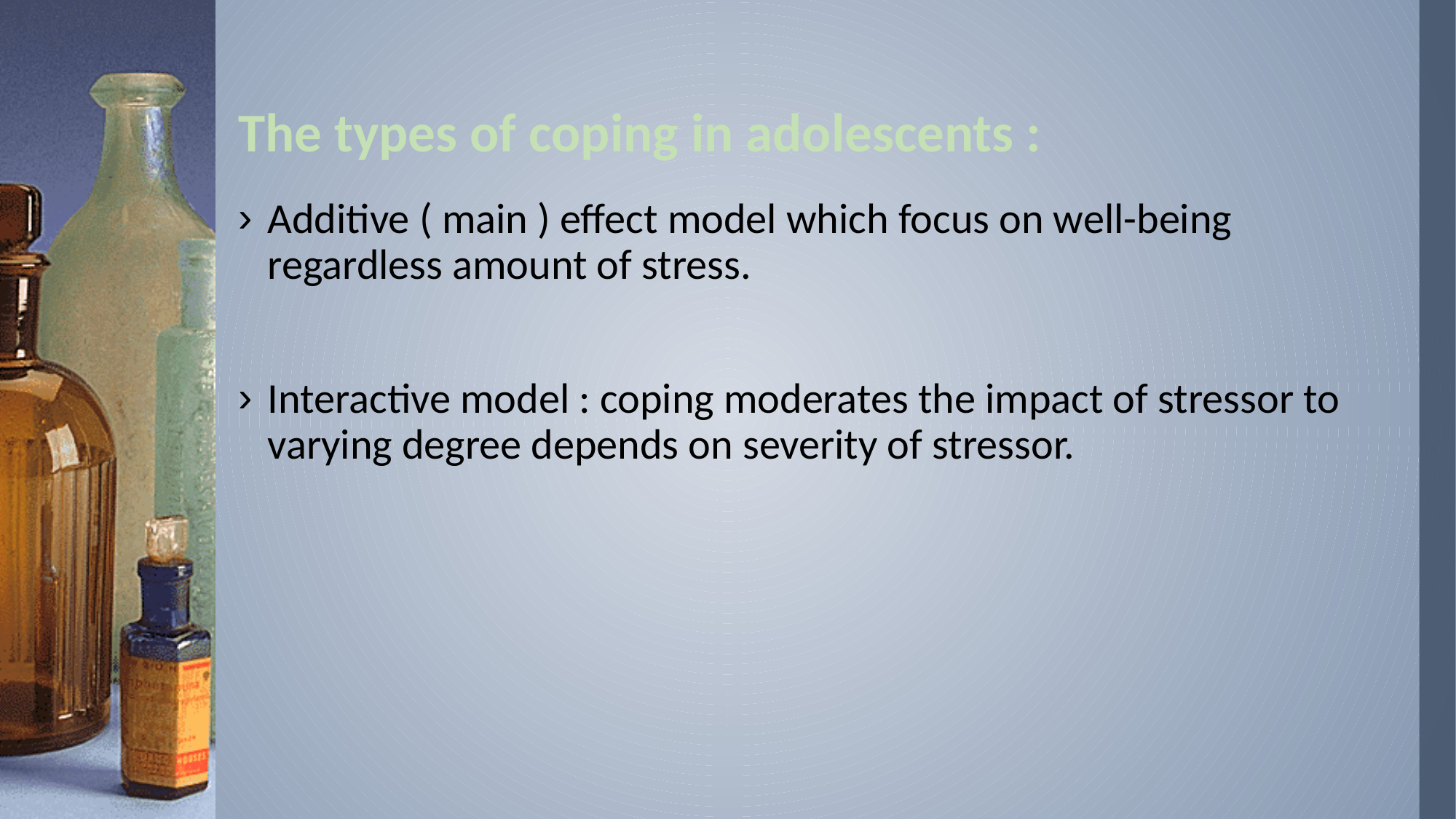

# The types of coping in adolescents :
Additive ( main ) effect model which focus on well-being regardless amount of stress.

Interactive model : coping moderates the impact of stressor to varying degree depends on severity of stressor.